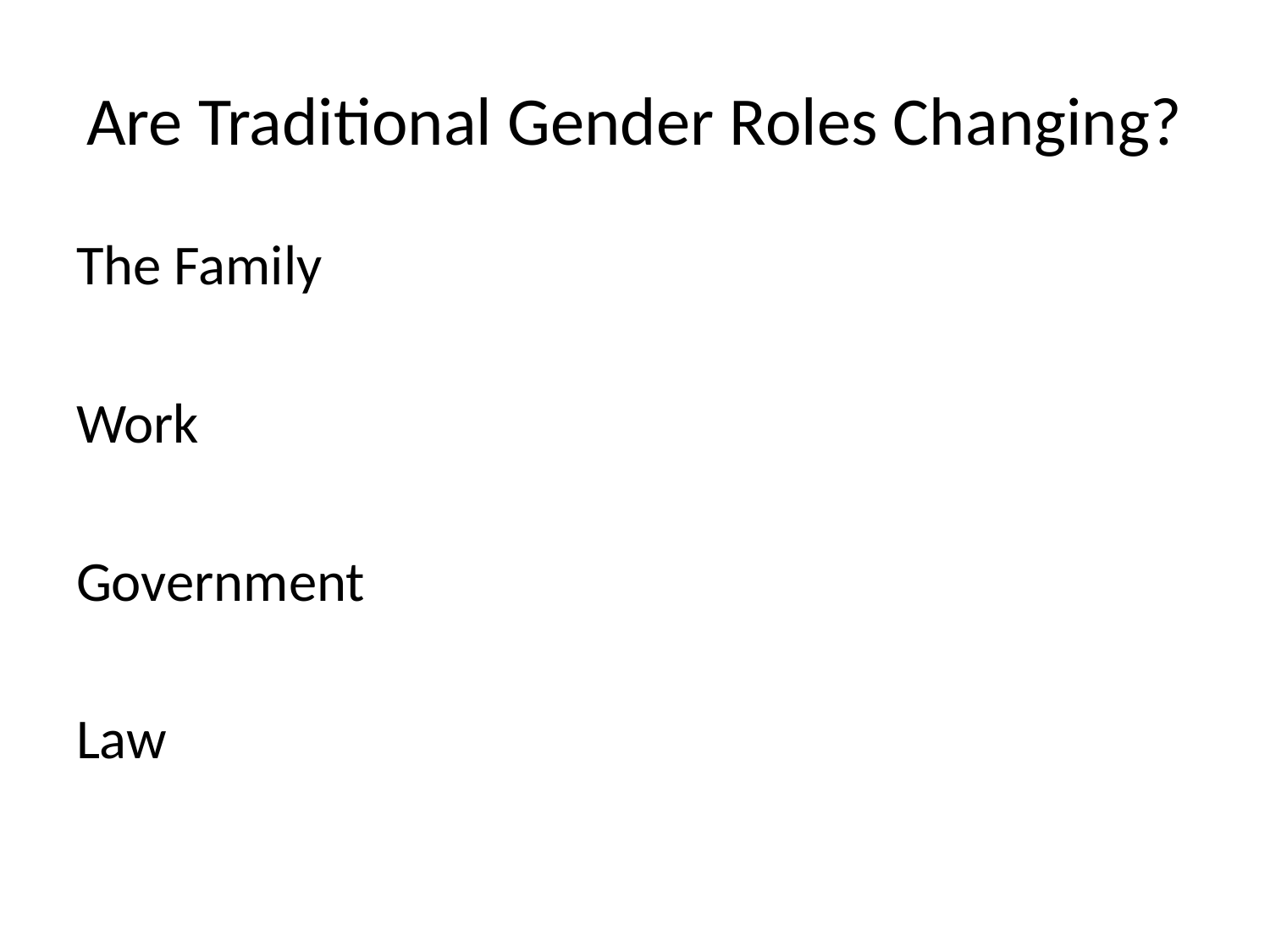

# Are Traditional Gender Roles Changing?
The Family

Work

Government

Law